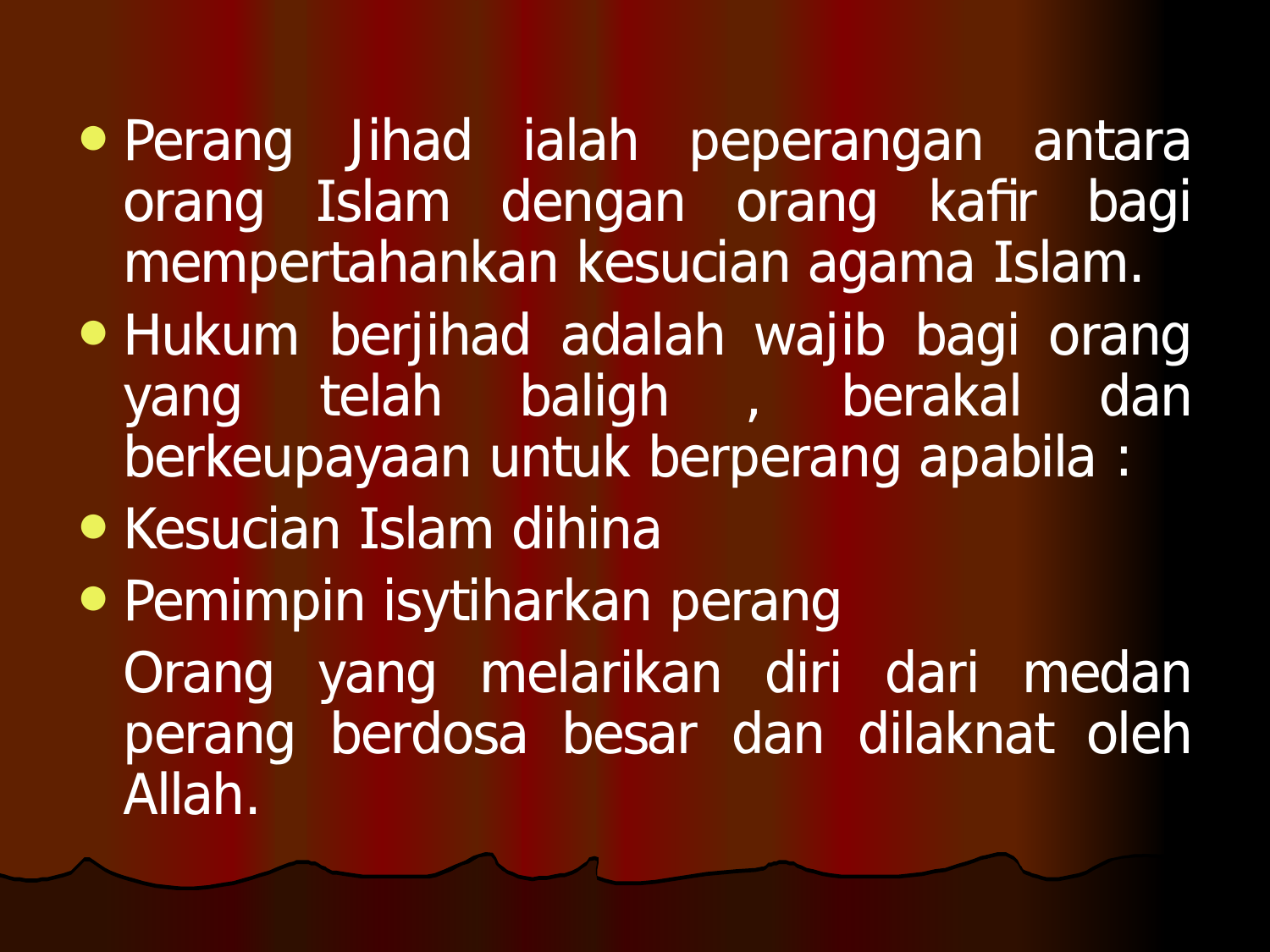

Perang Jihad ialah peperangan antara orang Islam dengan orang kafir bagi mempertahankan kesucian agama Islam.
Hukum berjihad adalah wajib bagi orang yang telah baligh , berakal dan berkeupayaan untuk berperang apabila :
Kesucian Islam dihina
Pemimpin isytiharkan perang
	Orang yang melarikan diri dari medan perang berdosa besar dan dilaknat oleh Allah.